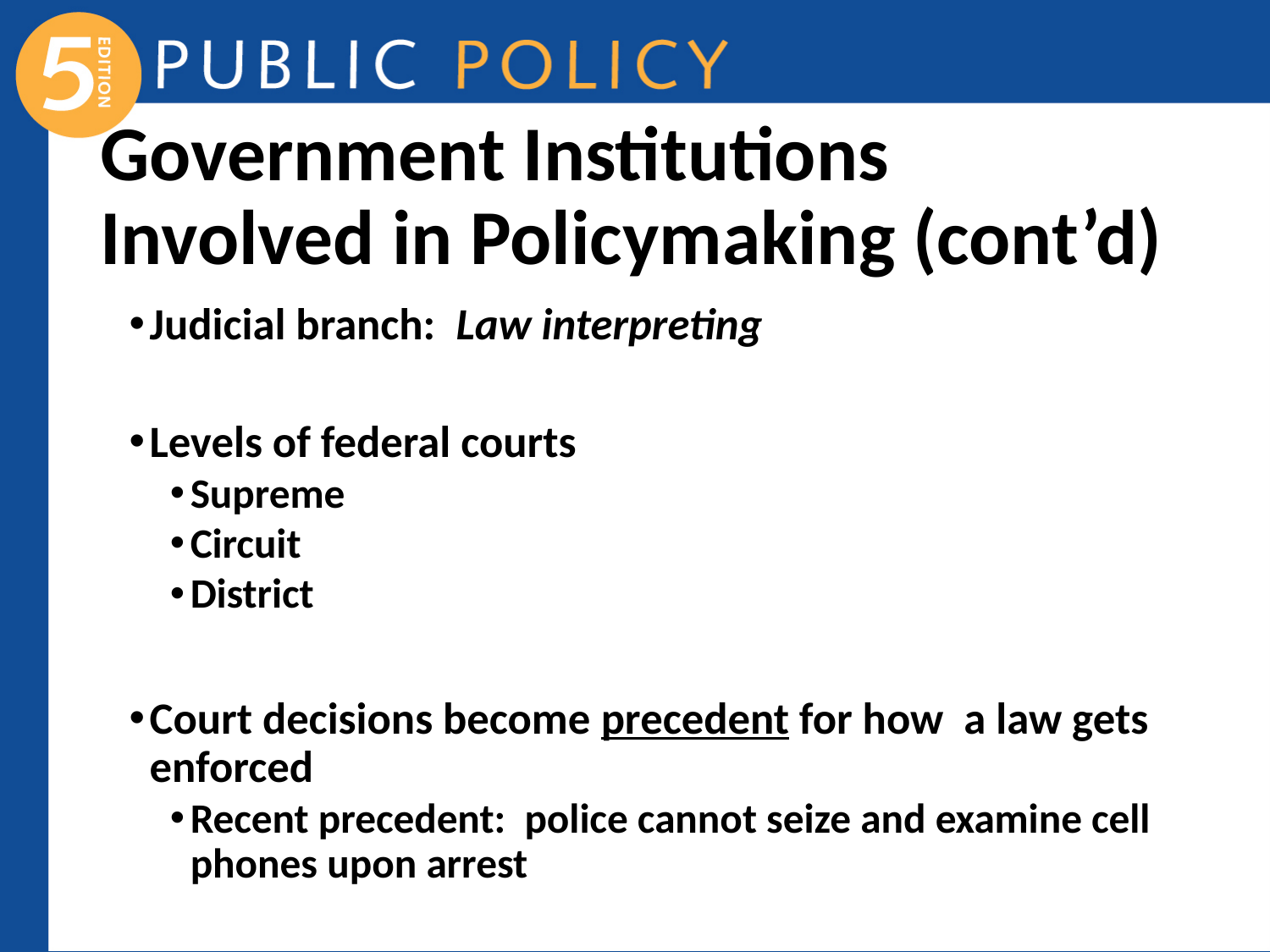

# Government Institutions Involved in Policymaking (cont’d)
Judicial branch:  Law interpreting

Levels of federal courts
Supreme
Circuit
District

Court decisions become precedent for how  a law gets enforced
Recent precedent:  police cannot seize and examine cell phones upon arrest